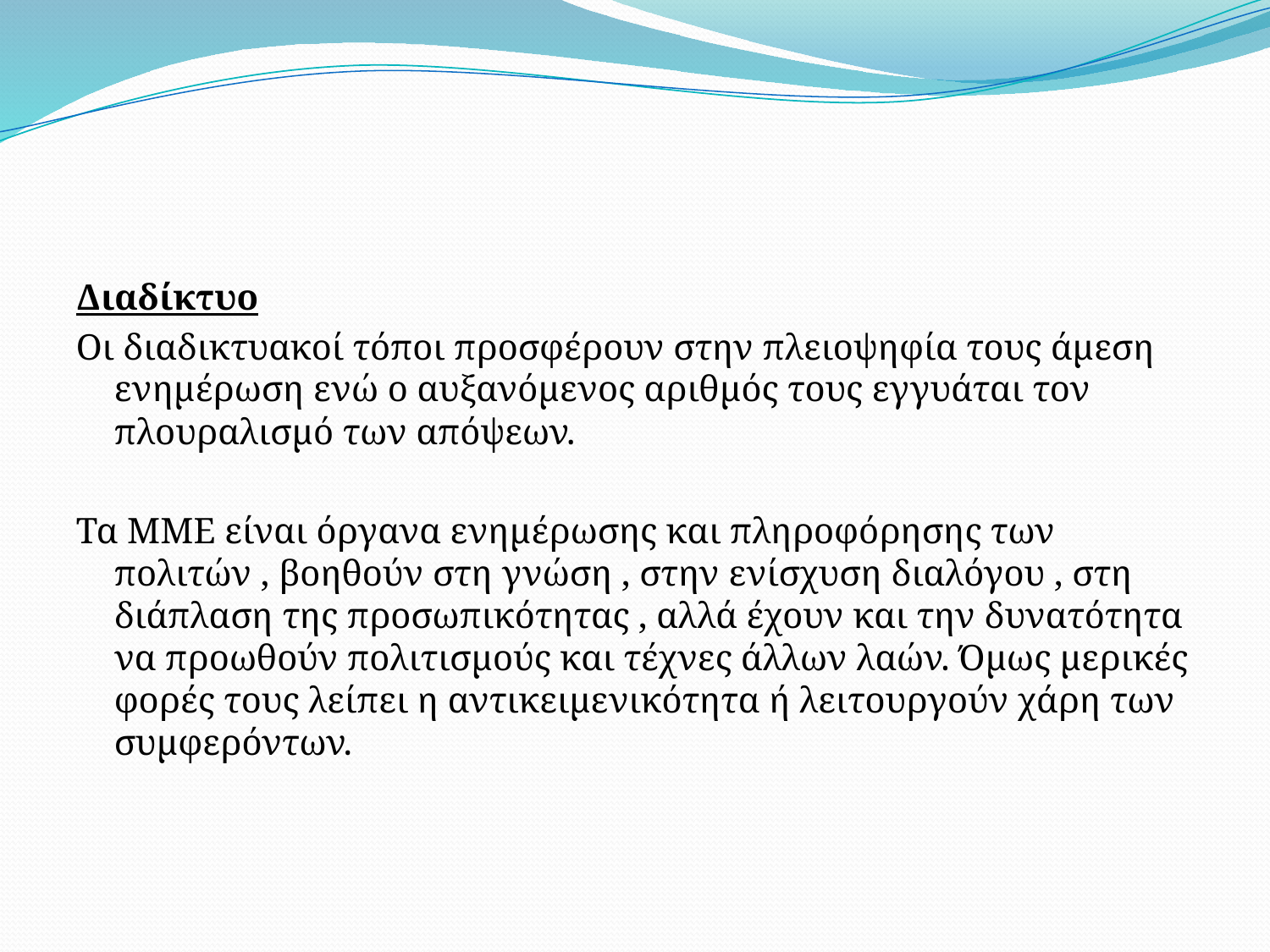

#
Διαδίκτυο
Οι διαδικτυακοί τόποι προσφέρουν στην πλειοψηφία τους άμεση ενημέρωση ενώ ο αυξανόμενος αριθμός τους εγγυάται τον πλουραλισμό των απόψεων.

Τα ΜΜΕ είναι όργανα ενημέρωσης και πληροφόρησης των πολιτών , βοηθούν στη γνώση , στην ενίσχυση διαλόγου , στη διάπλαση της προσωπικότητας , αλλά έχουν και την δυνατότητα να προωθούν πολιτισμούς και τέχνες άλλων λαών. Όμως μερικές φορές τους λείπει η αντικειμενικότητα ή λειτουργούν χάρη των συμφερόντων.